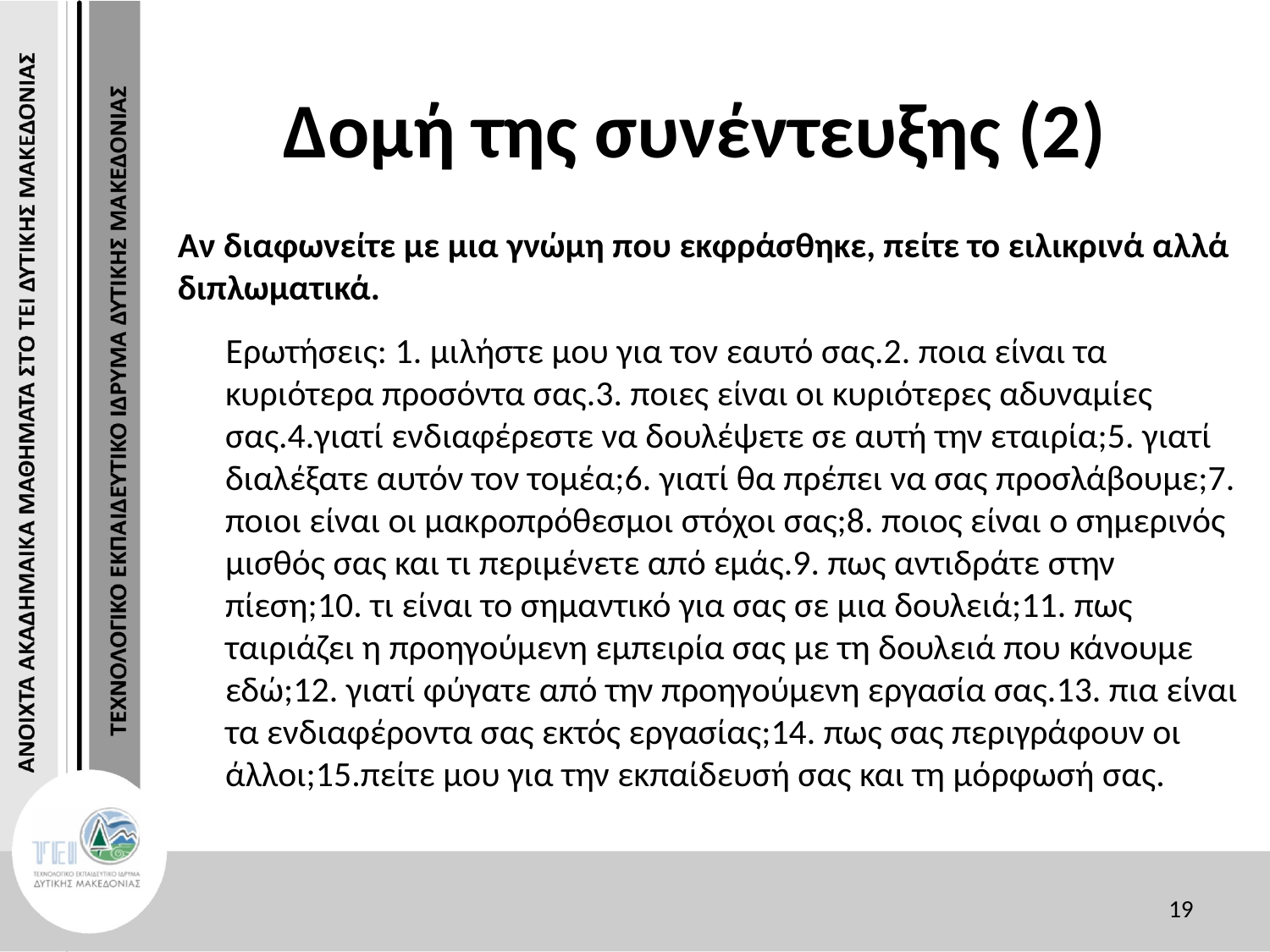

# Δομή της συνέντευξης (2)
Αν διαφωνείτε με μια γνώμη που εκφράσθηκε, πείτε το ειλικρινά αλλά διπλωματικά.
      Ερωτήσεις: 1. μιλήστε μου για τον εαυτό σας.2. ποια είναι τα κυριότερα προσόντα σας.3. ποιες είναι οι κυριότερες αδυναμίες σας.4.γιατί ενδιαφέρεστε να δουλέψετε σε αυτή την εταιρία;5. γιατί διαλέξατε αυτόν τον τομέα;6. γιατί θα πρέπει να σας προσλάβουμε;7. ποιοι είναι οι μακροπρόθεσμοι στόχοι σας;8. ποιος είναι ο σημερινός μισθός σας και τι περιμένετε από εμάς.9. πως αντιδράτε στην πίεση;10. τι είναι το σημαντικό για σας σε μια δουλειά;11. πως ταιριάζει η προηγούμενη εμπειρία σας με τη δουλειά που κάνουμε εδώ;12. γιατί φύγατε από την προηγούμενη εργασία σας.13. πια είναι τα ενδιαφέροντα σας εκτός εργασίας;14. πως σας περιγράφουν οι άλλοι;15.πείτε μου για την εκπαίδευσή σας και τη μόρφωσή σας.

19